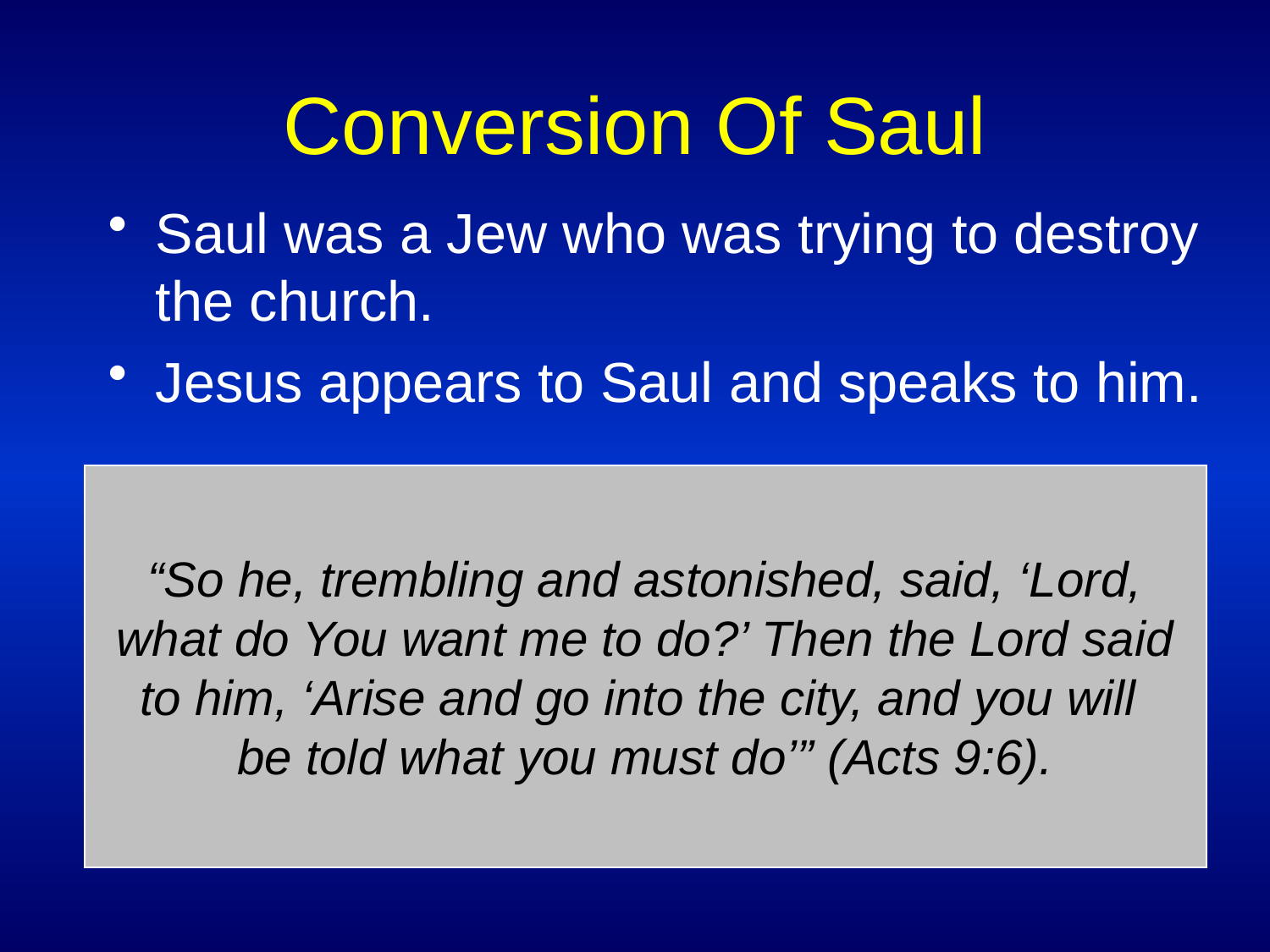

# Conversion Of Saul
Saul was a Jew who was trying to destroy the church.
Jesus appears to Saul and speaks to him.
“So he, trembling and astonished, said, ‘Lord, what do You want me to do?’ Then the Lord said to him, ‘Arise and go into the city, and you will
be told what you must do’” (Acts 9:6).